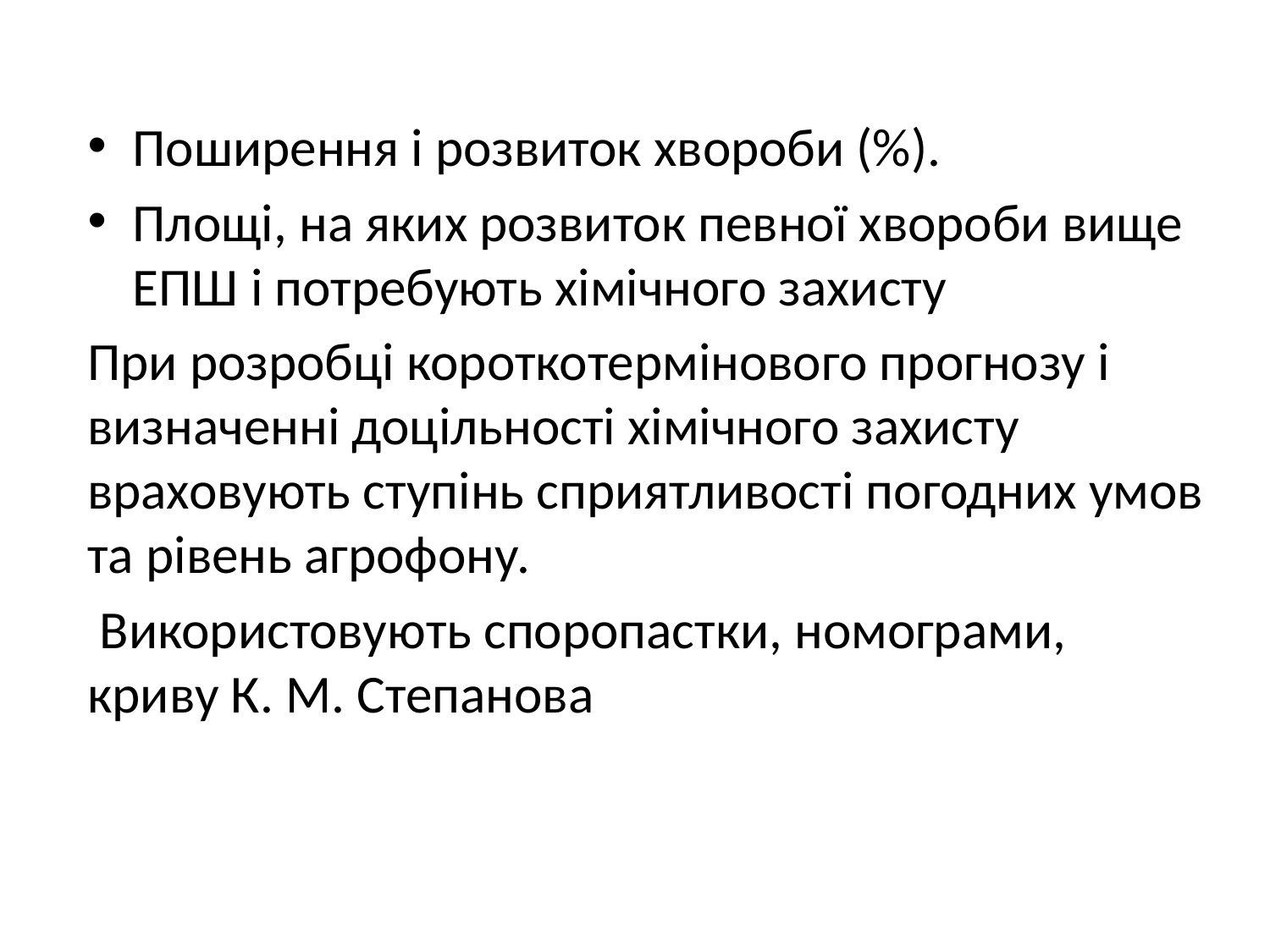

Поширення і розвиток хвороби (%).
Площі, на яких розвиток певної хвороби вище ЕПШ і потребують хімічного захисту
При розробці короткотермінового прогнозу і визначенні доцільності хімічного захисту враховують ступінь сприятливості погодних умов та рівень агрофону.
 Використовують споропастки, номограми, криву К. М. Степанова